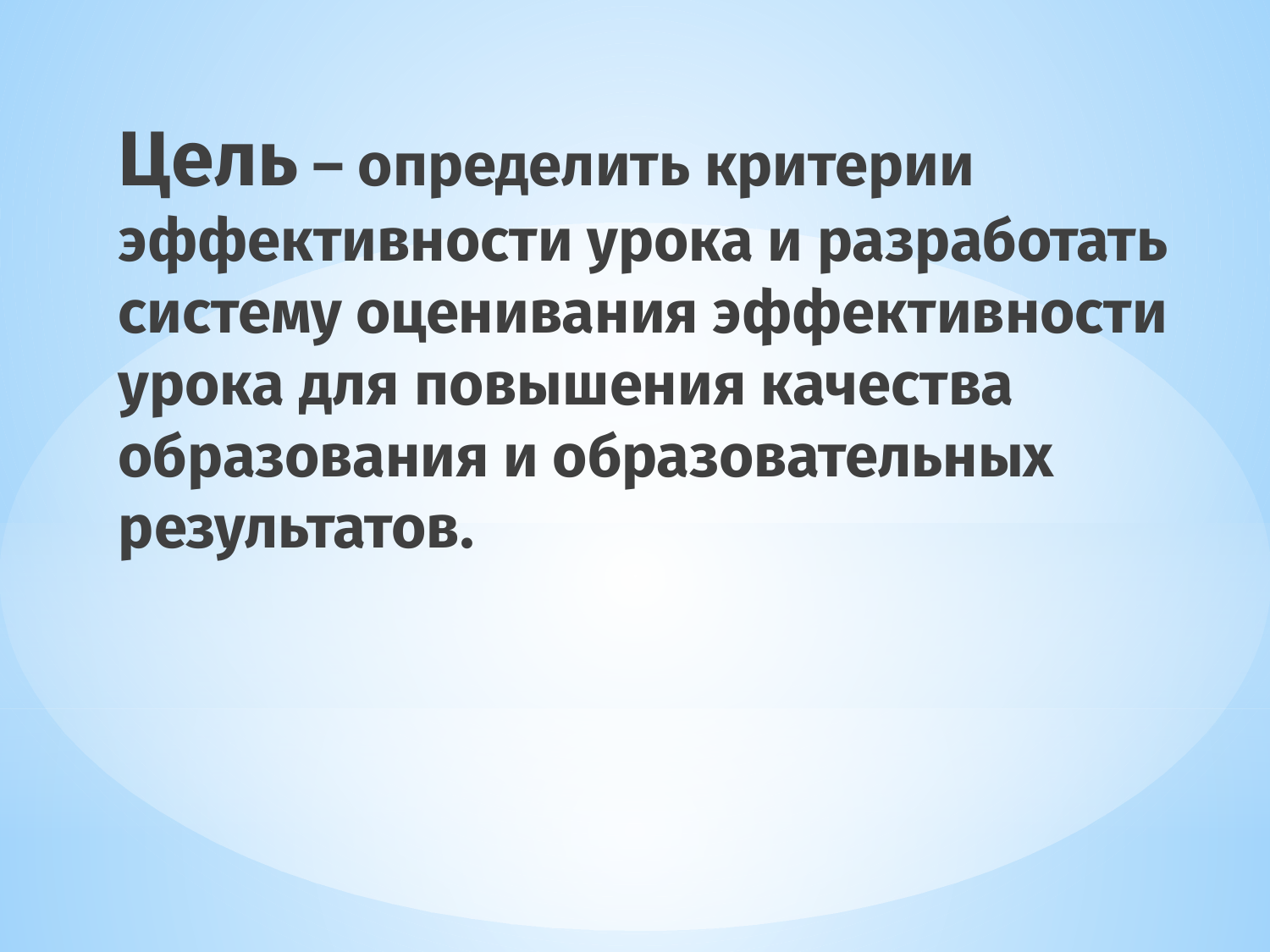

Цель – определить критерии эффективности урока и разработать систему оценивания эффективности урока для повышения качества образования и образовательных результатов.